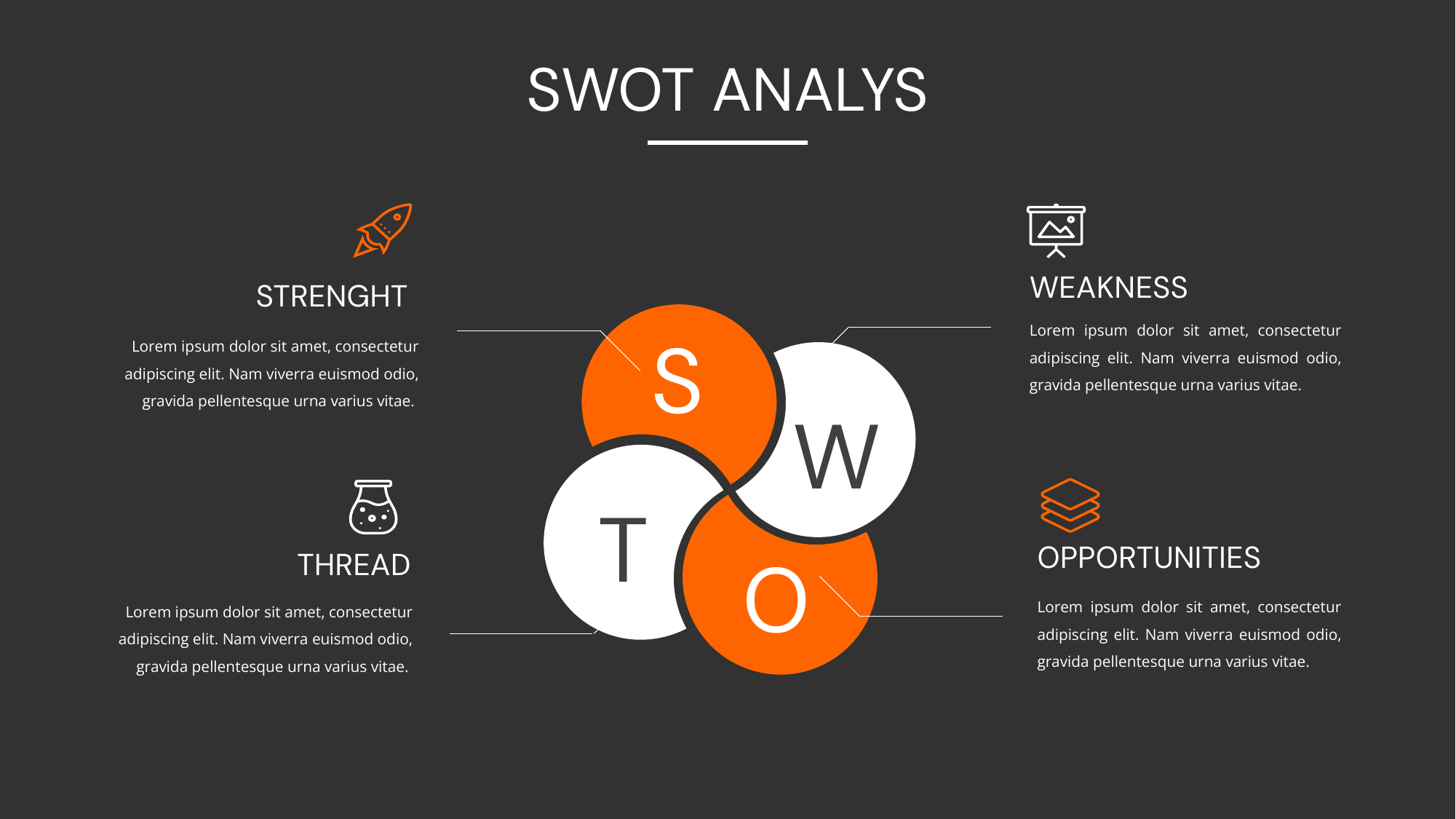

SWOT ANALYS

WEAKNESS
STRENGHT

Lorem ipsum dolor sit amet, consectetur adipiscing elit. Nam viverra euismod odio, gravida pellentesque urna varius vitae.
S
Lorem ipsum dolor sit amet, consectetur adipiscing elit. Nam viverra euismod odio, gravida pellentesque urna varius vitae.

W

T
OPPORTUNITIES
O
THREAD
Lorem ipsum dolor sit amet, consectetur adipiscing elit. Nam viverra euismod odio, gravida pellentesque urna varius vitae.
Lorem ipsum dolor sit amet, consectetur adipiscing elit. Nam viverra euismod odio, gravida pellentesque urna varius vitae.